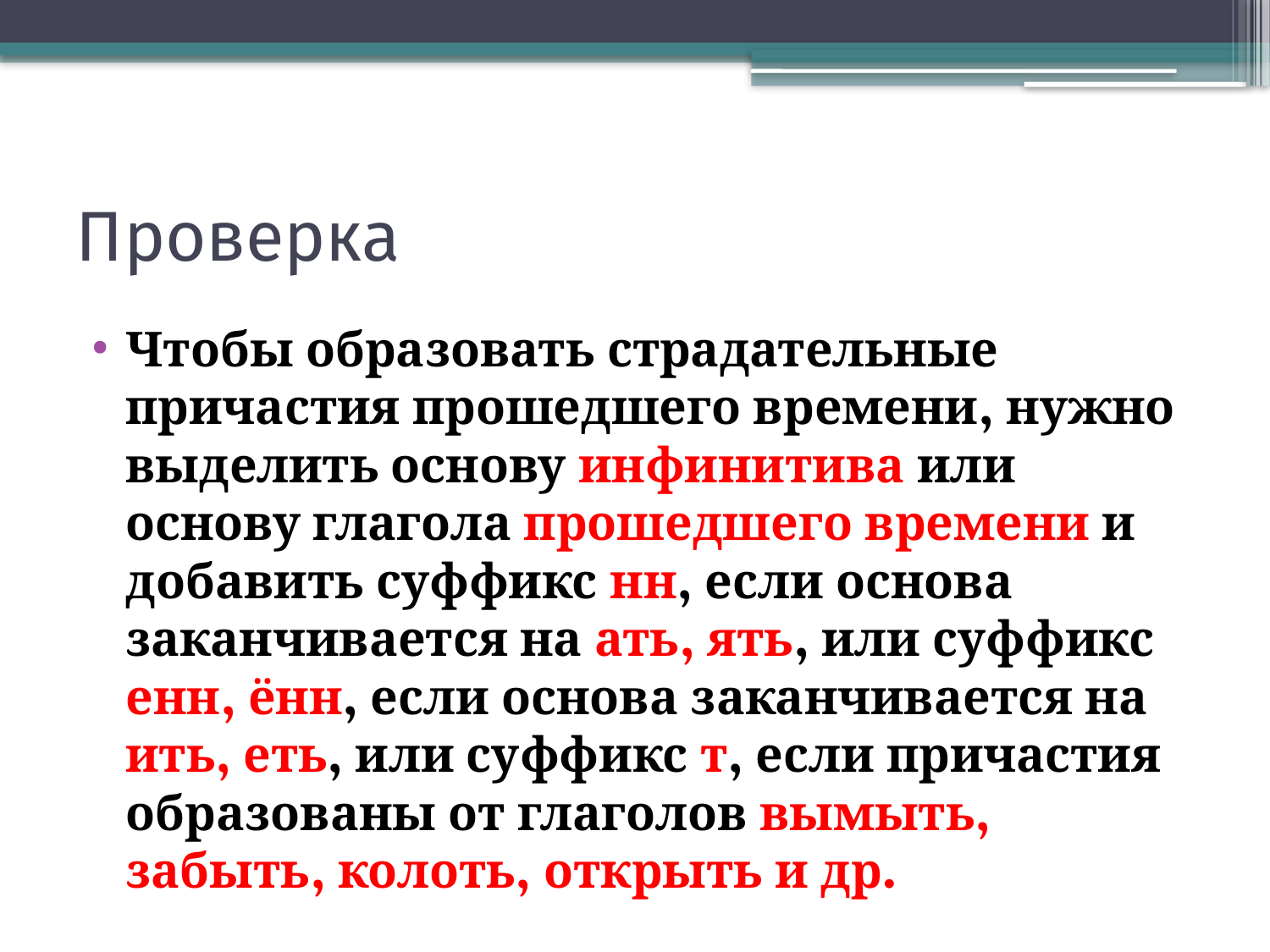

# Проверка
Чтобы образовать страдательные причастия прошедшего времени, нужно выделить основу инфинитива или основу глагола прошедшего времени и добавить суффикс нн, если основа заканчивается на ать, ять, или суффикс енн, ённ, если основа заканчивается на ить, еть, или суффикс т, если причастия образованы от глаголов вымыть, забыть, колоть, открыть и др.